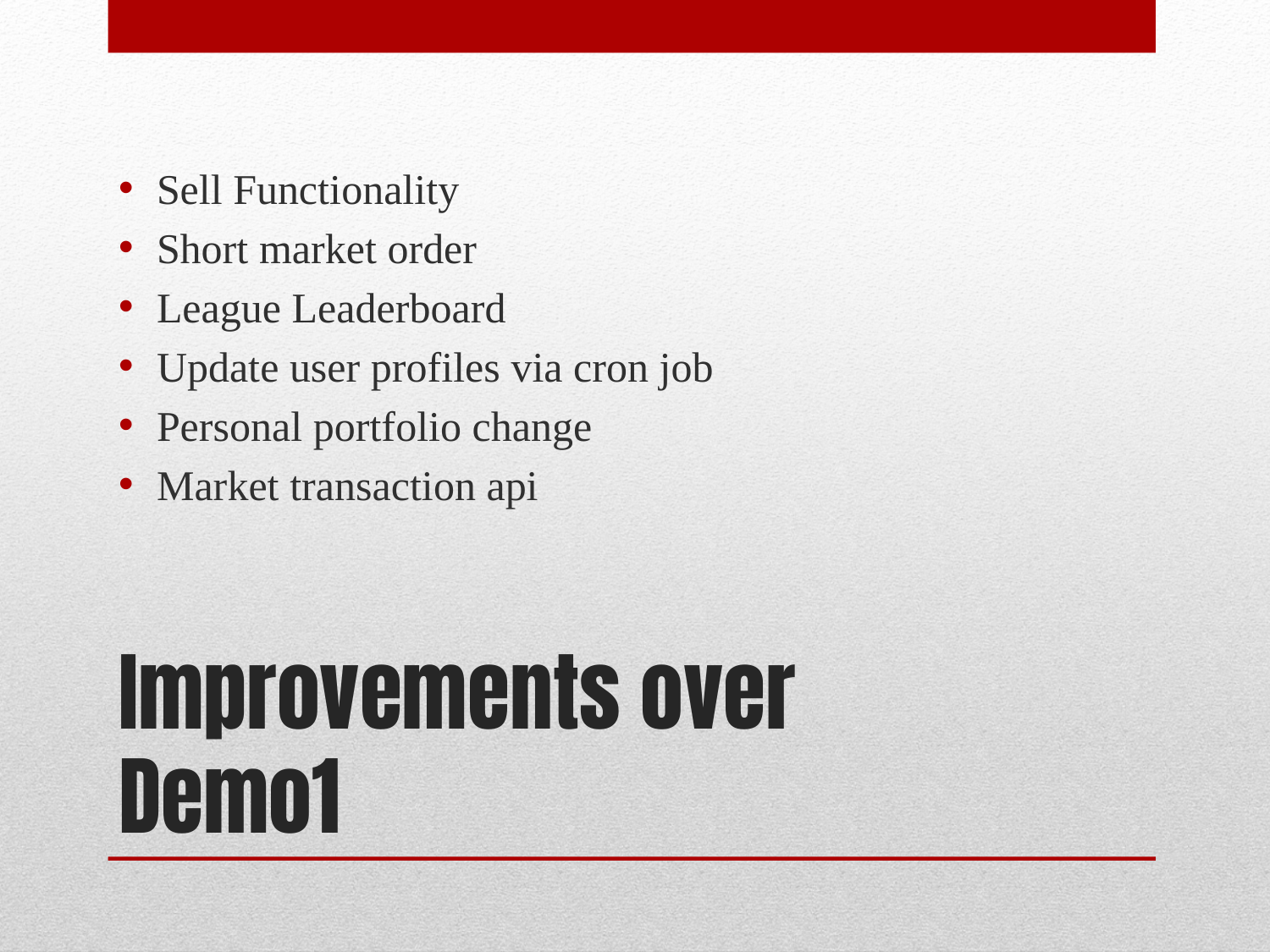

Sell Functionality
Short market order
League Leaderboard
Update user profiles via cron job
Personal portfolio change
Market transaction api

# Improvements over Demo1